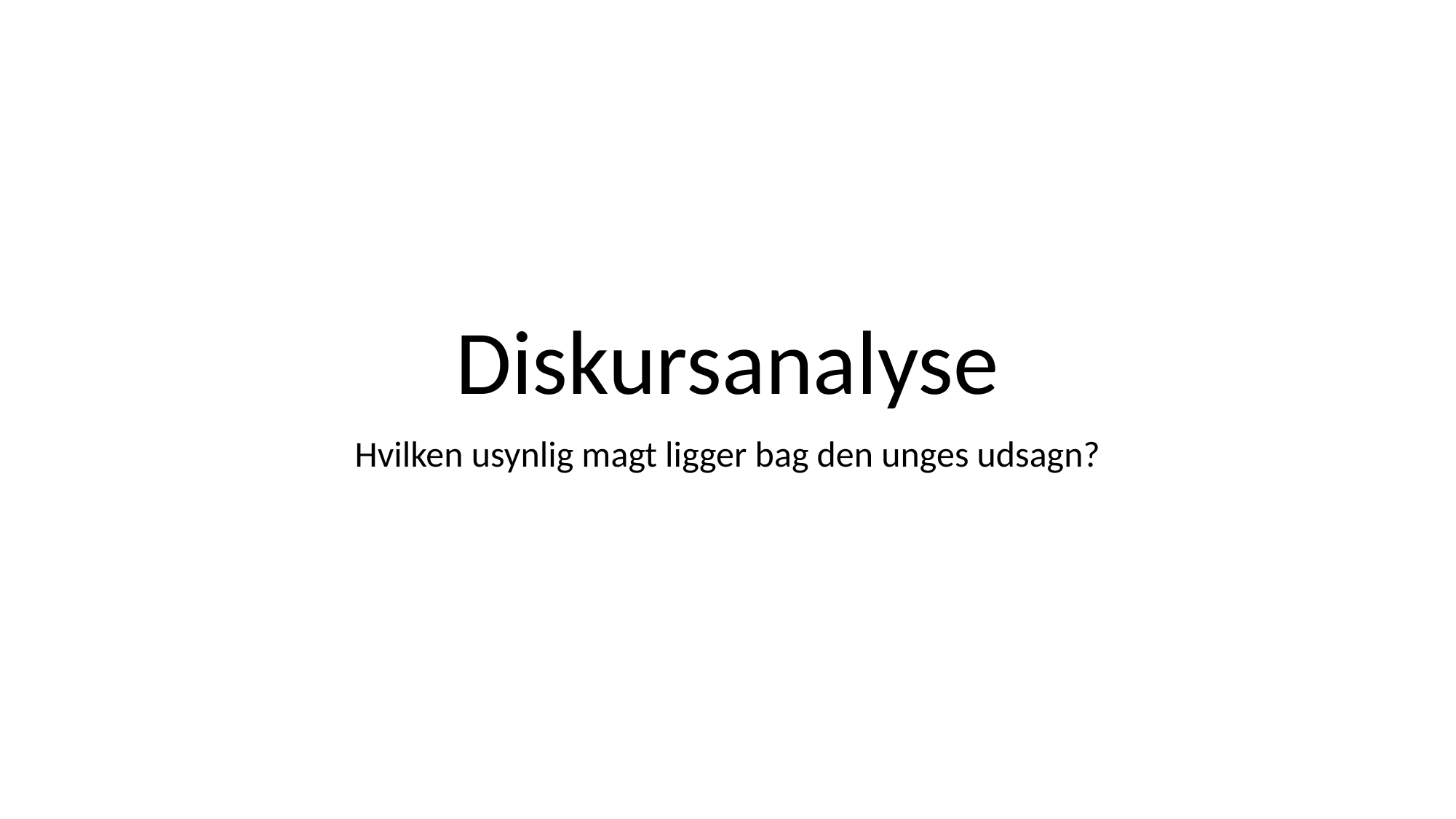

# Diskursanalyse
Hvilken usynlig magt ligger bag den unges udsagn?